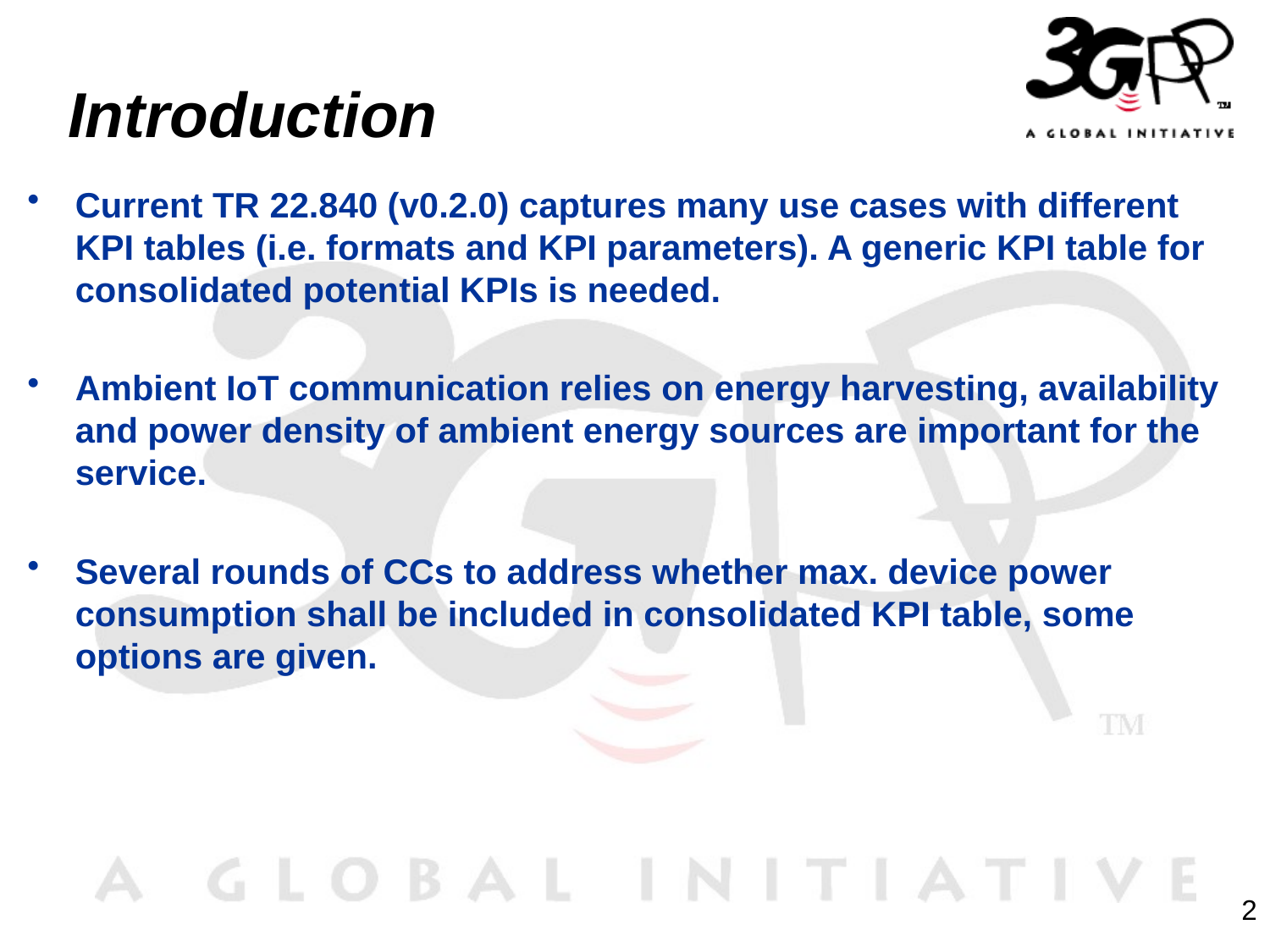

# Introduction
Current TR 22.840 (v0.2.0) captures many use cases with different KPI tables (i.e. formats and KPI parameters). A generic KPI table for consolidated potential KPIs is needed.

Ambient IoT communication relies on energy harvesting, availability and power density of ambient energy sources are important for the service.

Several rounds of CCs to address whether max. device power consumption shall be included in consolidated KPI table, some options are given.

2